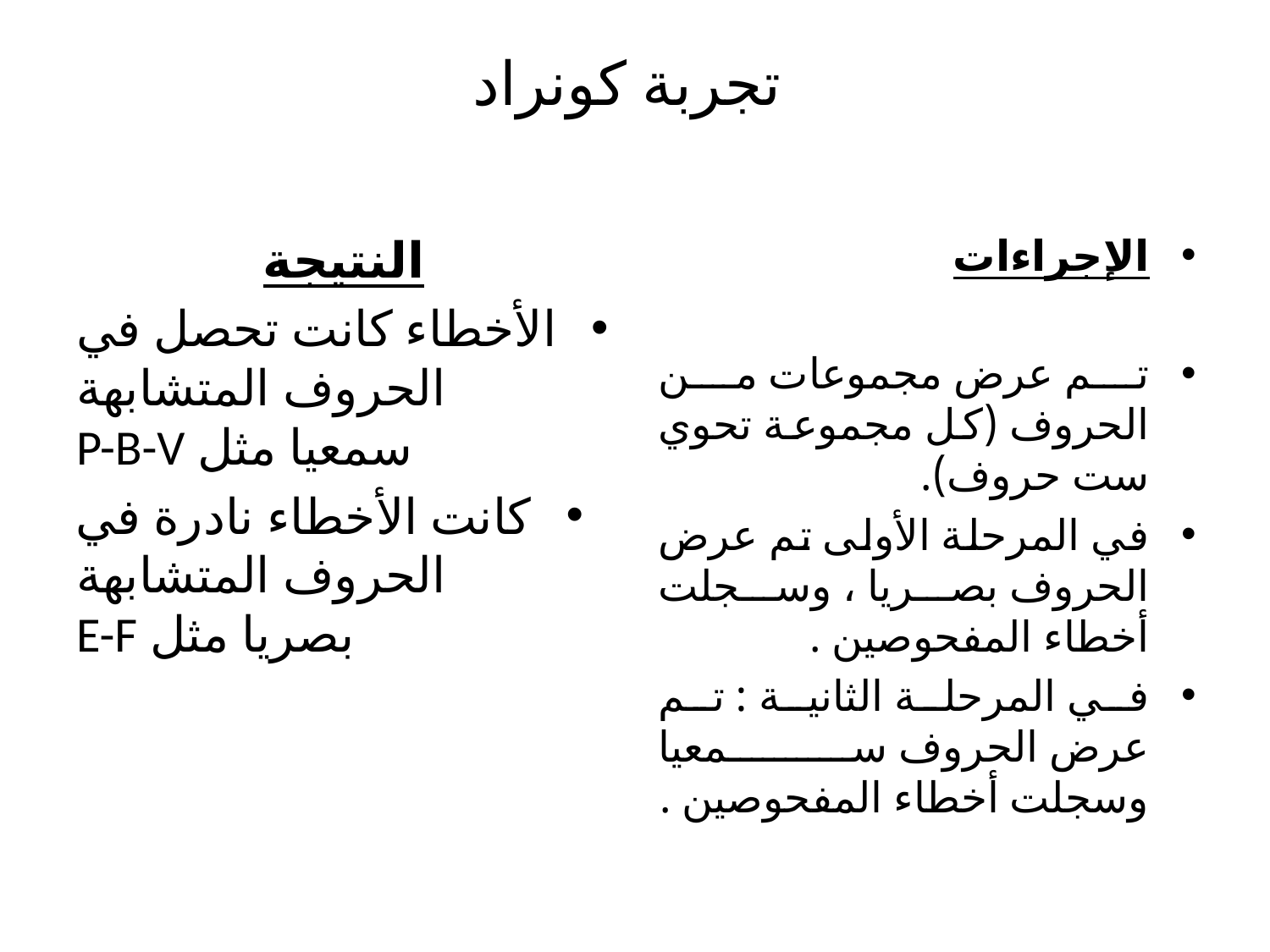

# تجربة كونراد
النتيجة
الأخطاء كانت تحصل في الحروف المتشابهة سمعيا مثل P-B-V
كانت الأخطاء نادرة في الحروف المتشابهة بصريا مثل E-F

الإجراءات

تم عرض مجموعات من الحروف (كل مجموعة تحوي ست حروف).
في المرحلة الأولى تم عرض الحروف بصريا ، وسجلت أخطاء المفحوصين .
في المرحلة الثانية : تم عرض الحروف سمعيا وسجلت أخطاء المفحوصين .